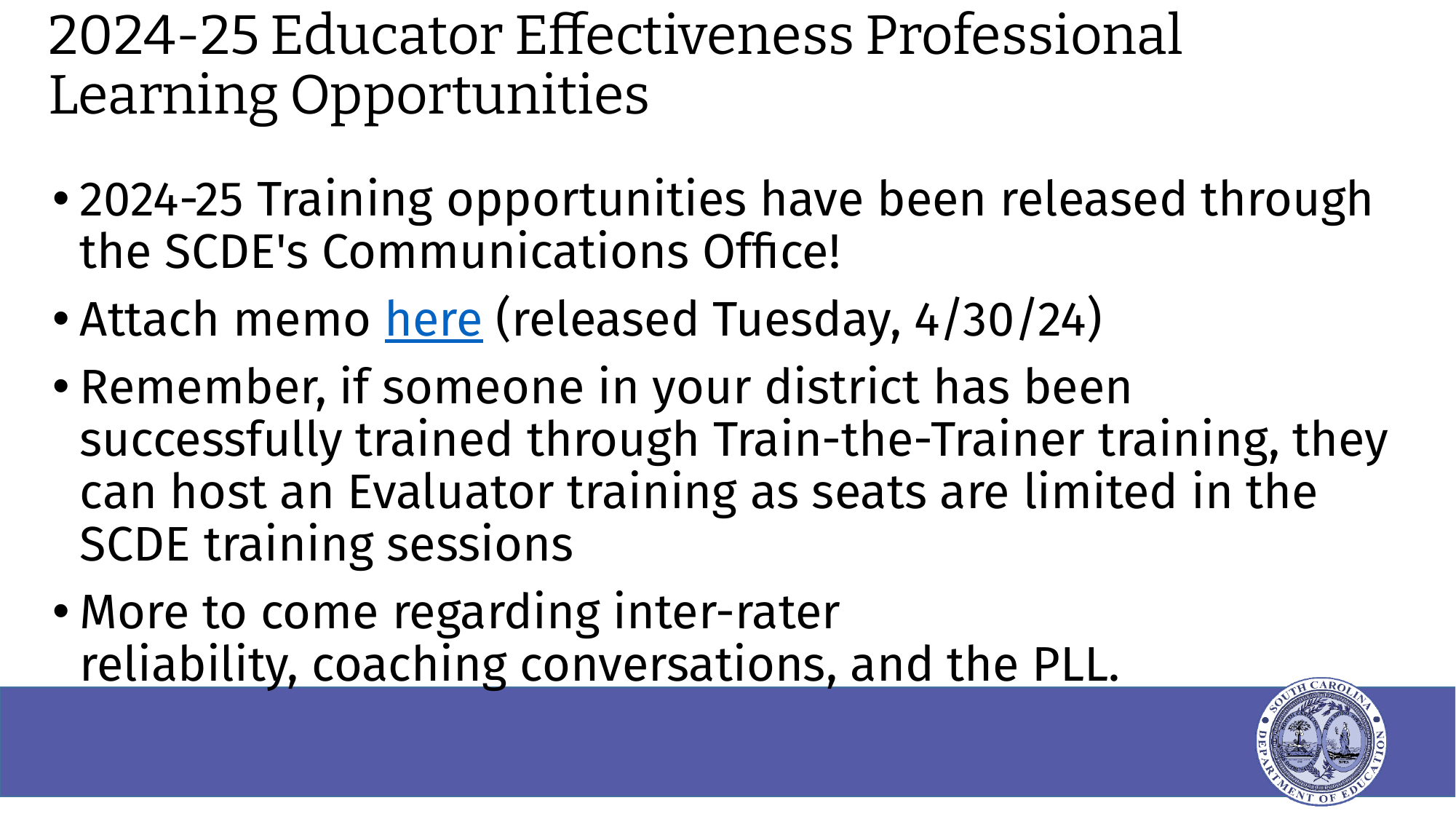

# 2024-25 Educator Effectiveness Professional Learning Opportunities
2024-25 Training opportunities have been released through the SCDE's Communications Office!
Attach memo here (released Tuesday, 4/30/24)
Remember, if someone in your district has been successfully trained through Train-the-Trainer training, they can host an Evaluator training as seats are limited in the SCDE training sessions
More to come regarding inter-rater reliability, coaching conversations, and the PLL.